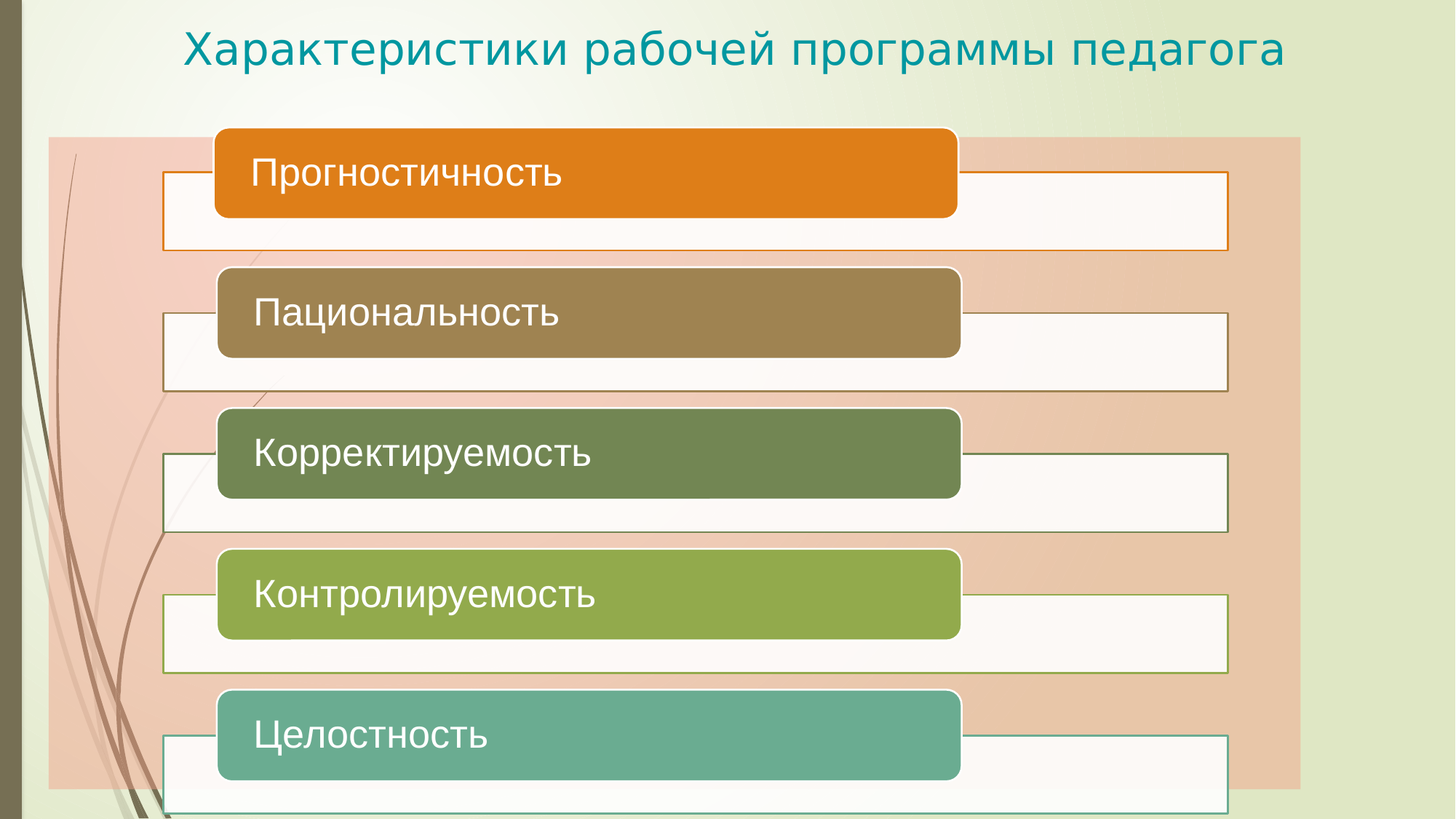

Характеристики рабочей программы педагога

Прогностичность
Пациональность
Корректируемость
Контролируемость
Целостность